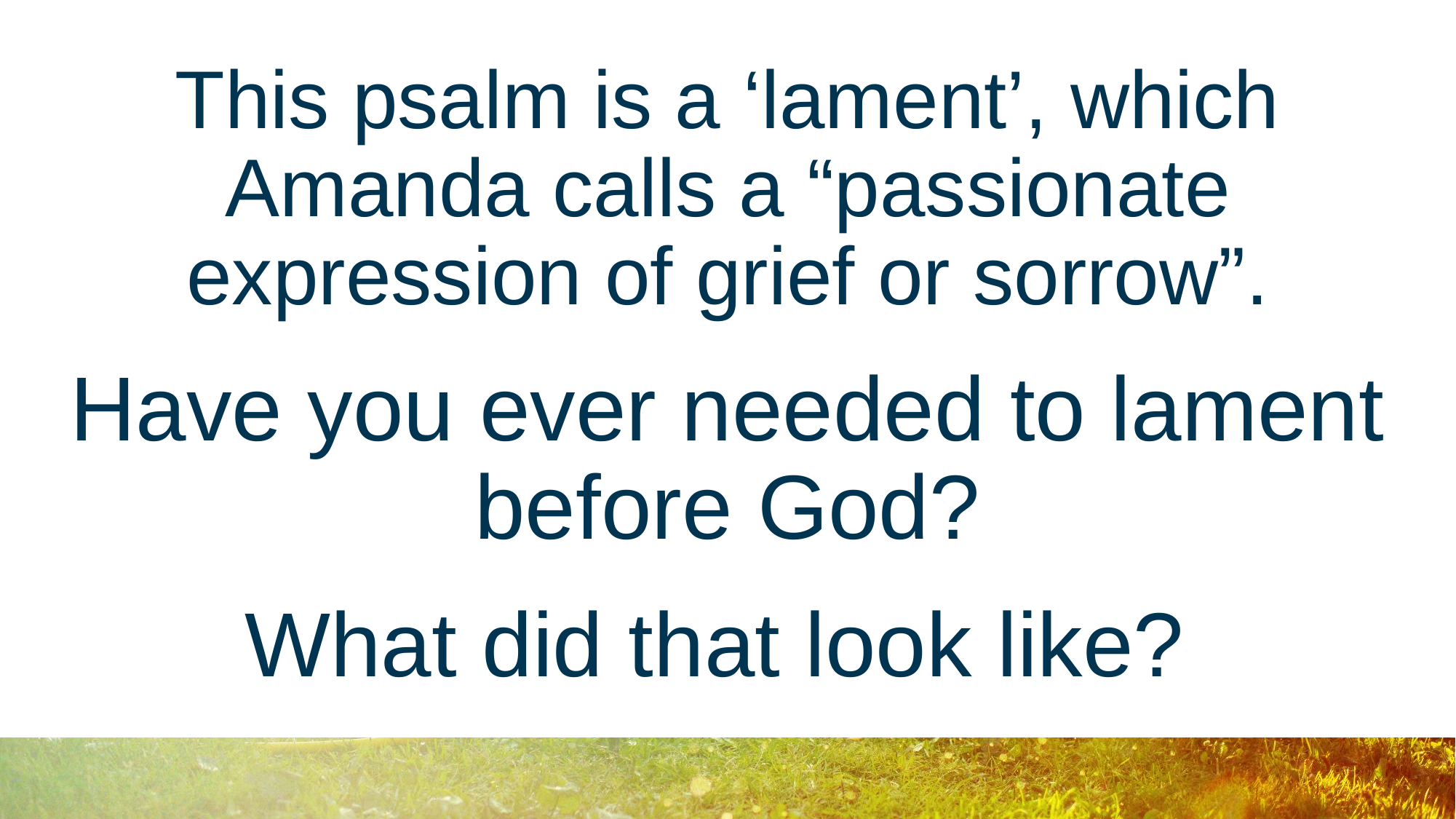

# This psalm is a ‘lament’, which Amanda calls a “passionate expression of grief or sorrow”. Have you ever needed to lament before God? What did that look like?